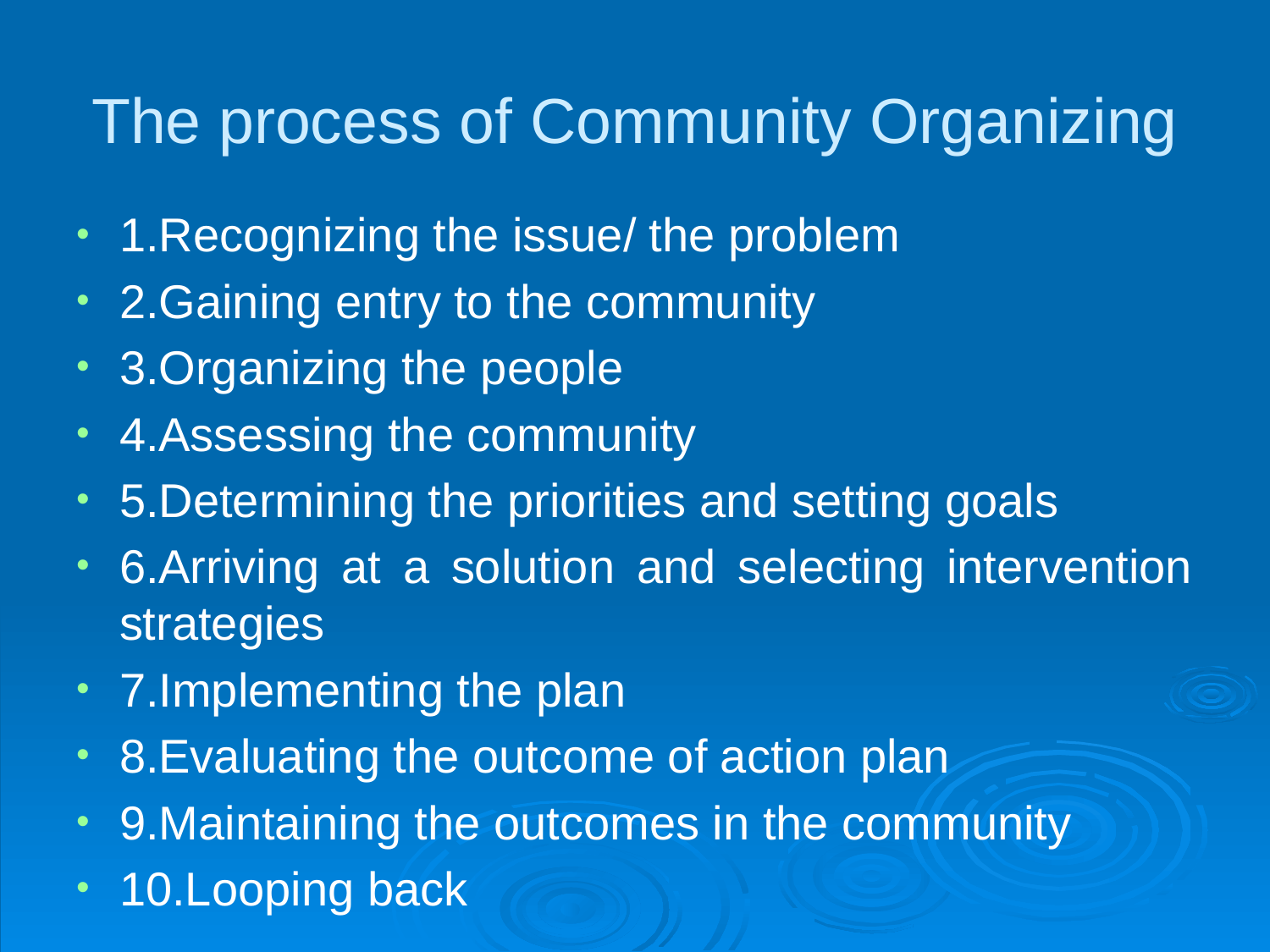

# The process of Community Organizing
1.Recognizing the issue/ the problem
2.Gaining entry to the community
3.Organizing the people
4.Assessing the community
5.Determining the priorities and setting goals
6.Arriving at a solution and selecting intervention strategies
7.Implementing the plan
8.Evaluating the outcome of action plan
9.Maintaining the outcomes in the community
10.Looping back